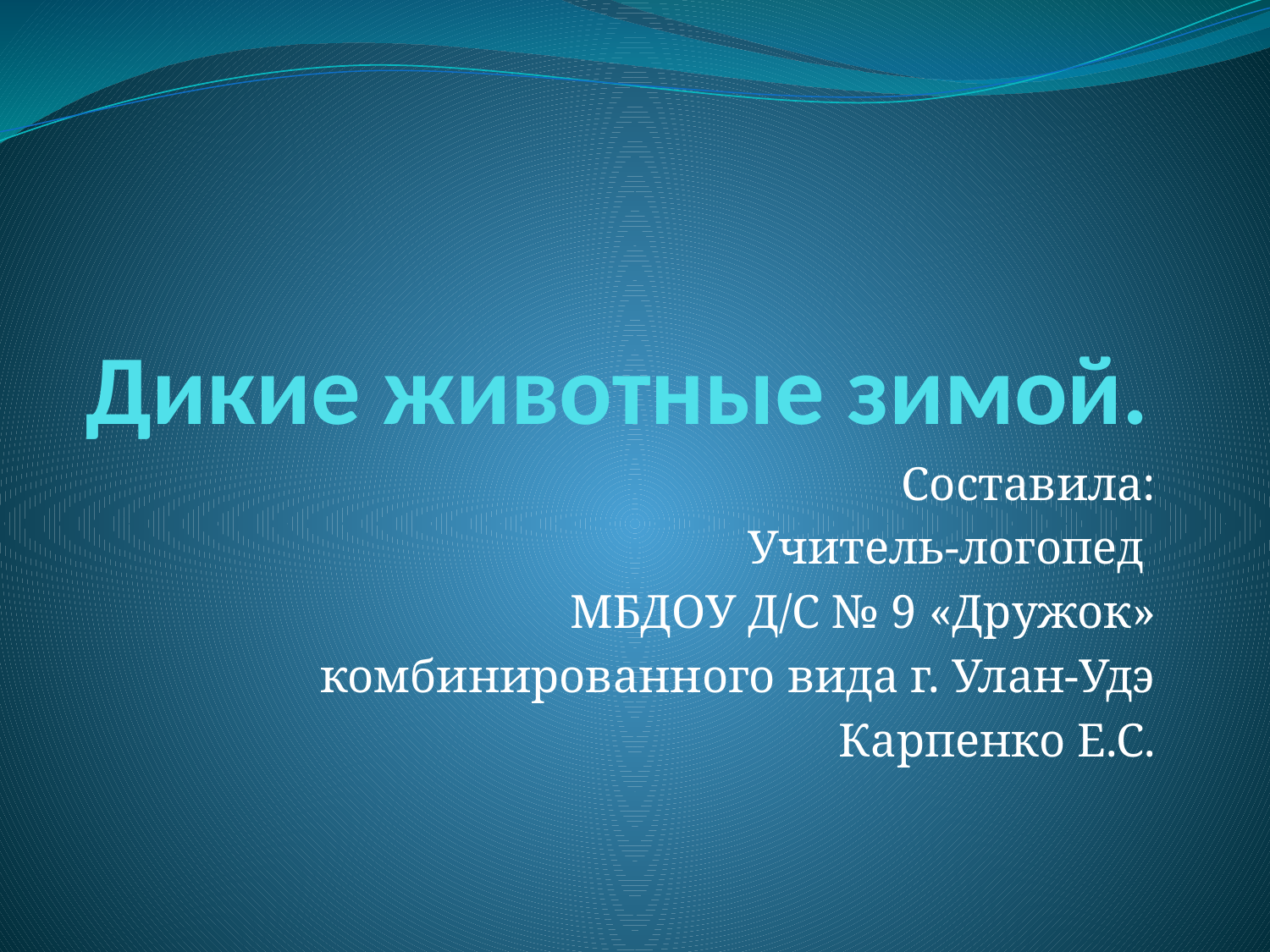

# Дикие животные зимой.
Составила:
Учитель-логопед
МБДОУ Д/С № 9 «Дружок»
комбинированного вида г. Улан-Удэ
Карпенко Е.С.